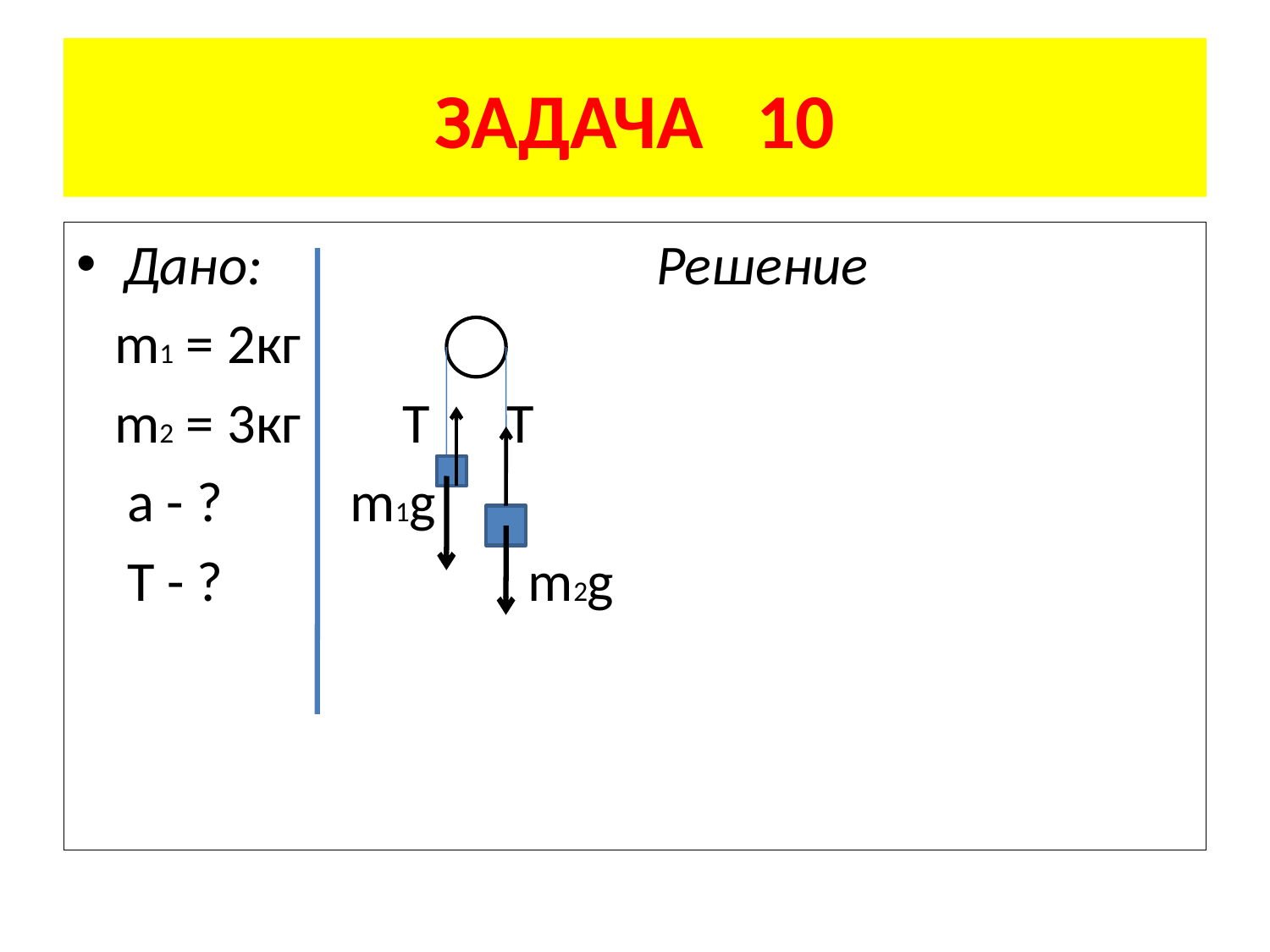

# ЗАДАЧА   10
Дано:                               Решение
   m1 = 2кг
   m2 = 3кг        Т      Т
    a - ?          m1g
    T - ?                        m2g